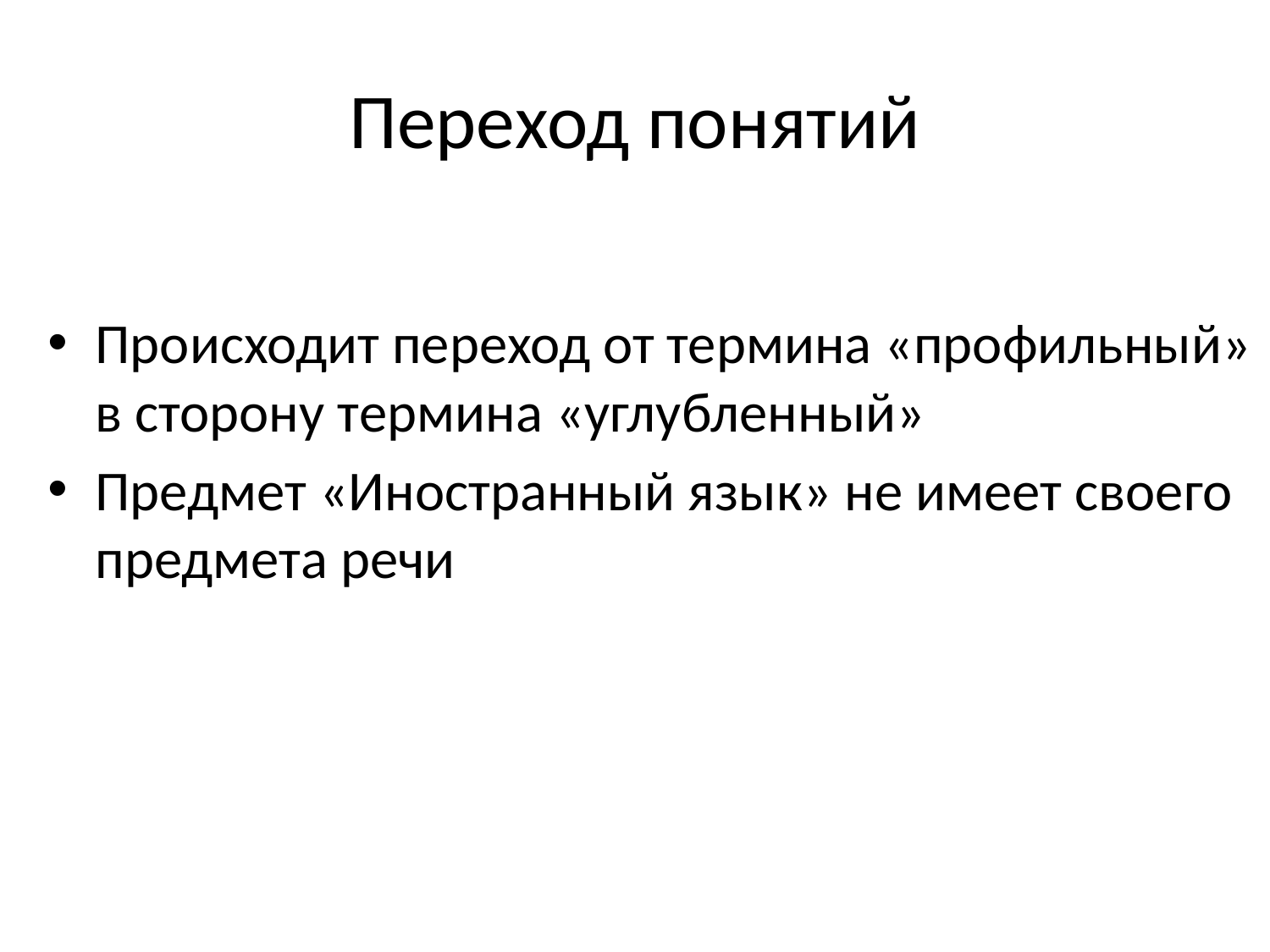

# Переход понятий

Происходит переход от термина «профильный» в сторону термина «углубленный»
Предмет «Иностранный язык» не имеет своего предмета речи